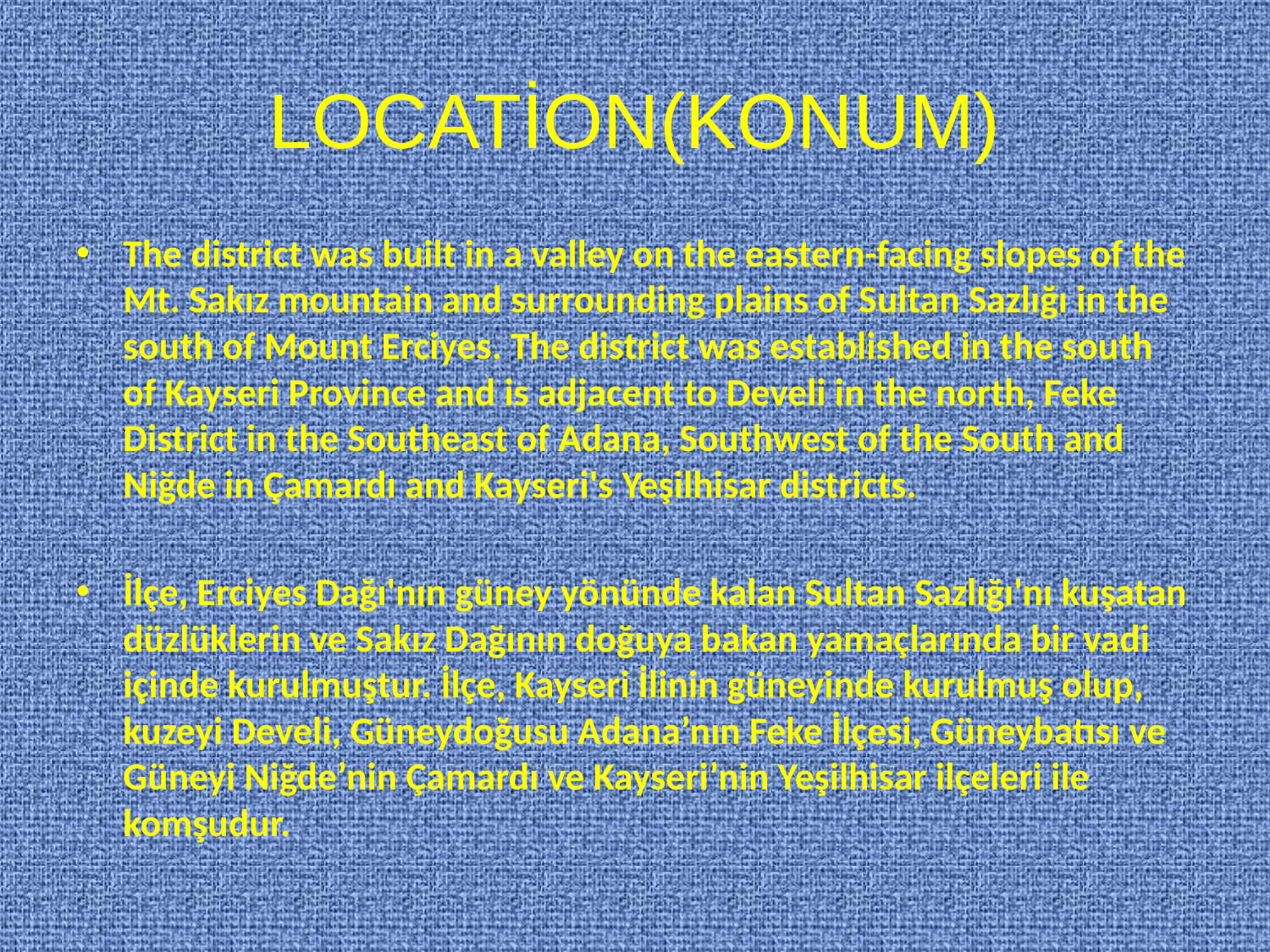

# LOCATİON(KONUM)
The district was built in a valley on the eastern-facing slopes of the Mt. Sakız mountain and surrounding plains of Sultan Sazlığı in the south of Mount Erciyes. The district was established in the south of Kayseri Province and is adjacent to Develi in the north, Feke District in the Southeast of Adana, Southwest of the South and Niğde in Çamardı and Kayseri's Yeşilhisar districts.

İlçe, Erciyes Dağı'nın güney yönünde kalan Sultan Sazlığı'nı kuşatan düzlüklerin ve Sakız Dağının doğuya bakan yamaçlarında bir vadi içinde kurulmuştur. İlçe, Kayseri İlinin güneyinde kurulmuş olup, kuzeyi Develi, Güneydoğusu Adana’nın Feke İlçesi, Güneybatısı ve Güneyi Niğde’nin Çamardı ve Kayseri’nin Yeşilhisar ilçeleri ile komşudur.